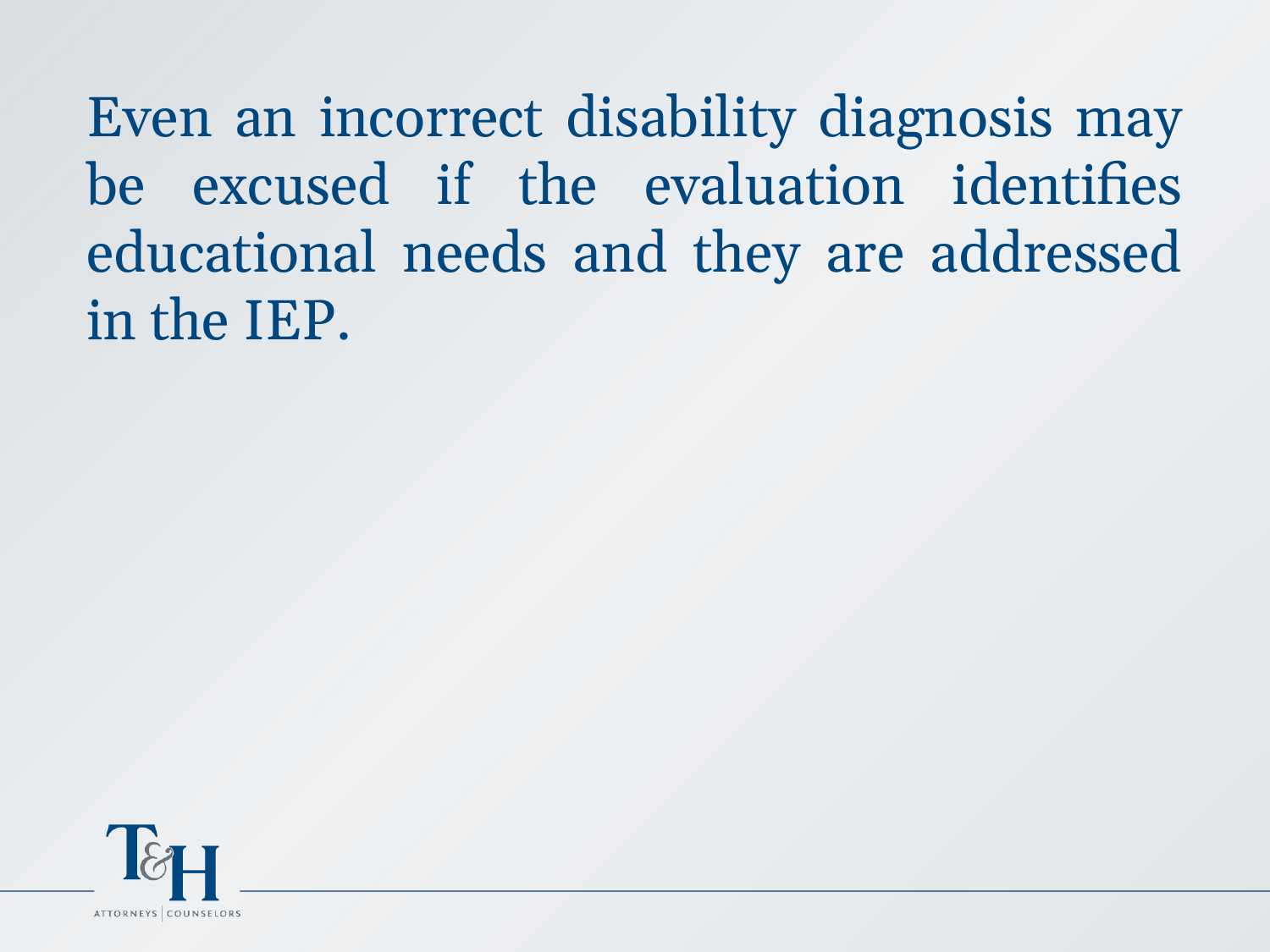

Even an incorrect disability diagnosis may be excused if the evaluation identifies educational needs and they are addressed in the IEP.